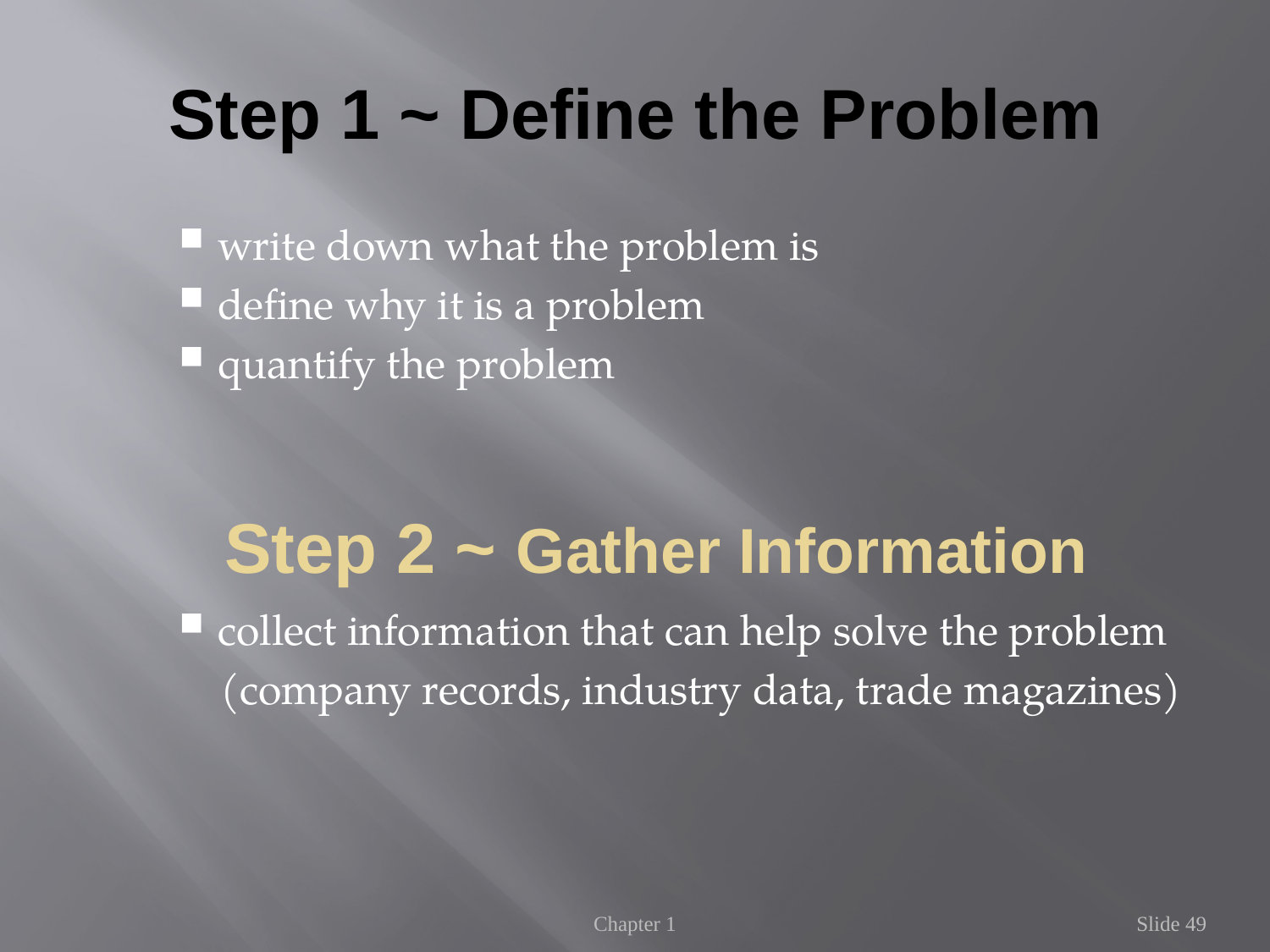

# Step 1 ~ Define the Problem
write down what the problem is
define why it is a problem
quantify the problem

collect information that can help solve the problem
    (company records, industry data, trade magazines)
Step 2 ~ Gather Information
Chapter 1
Slide 49